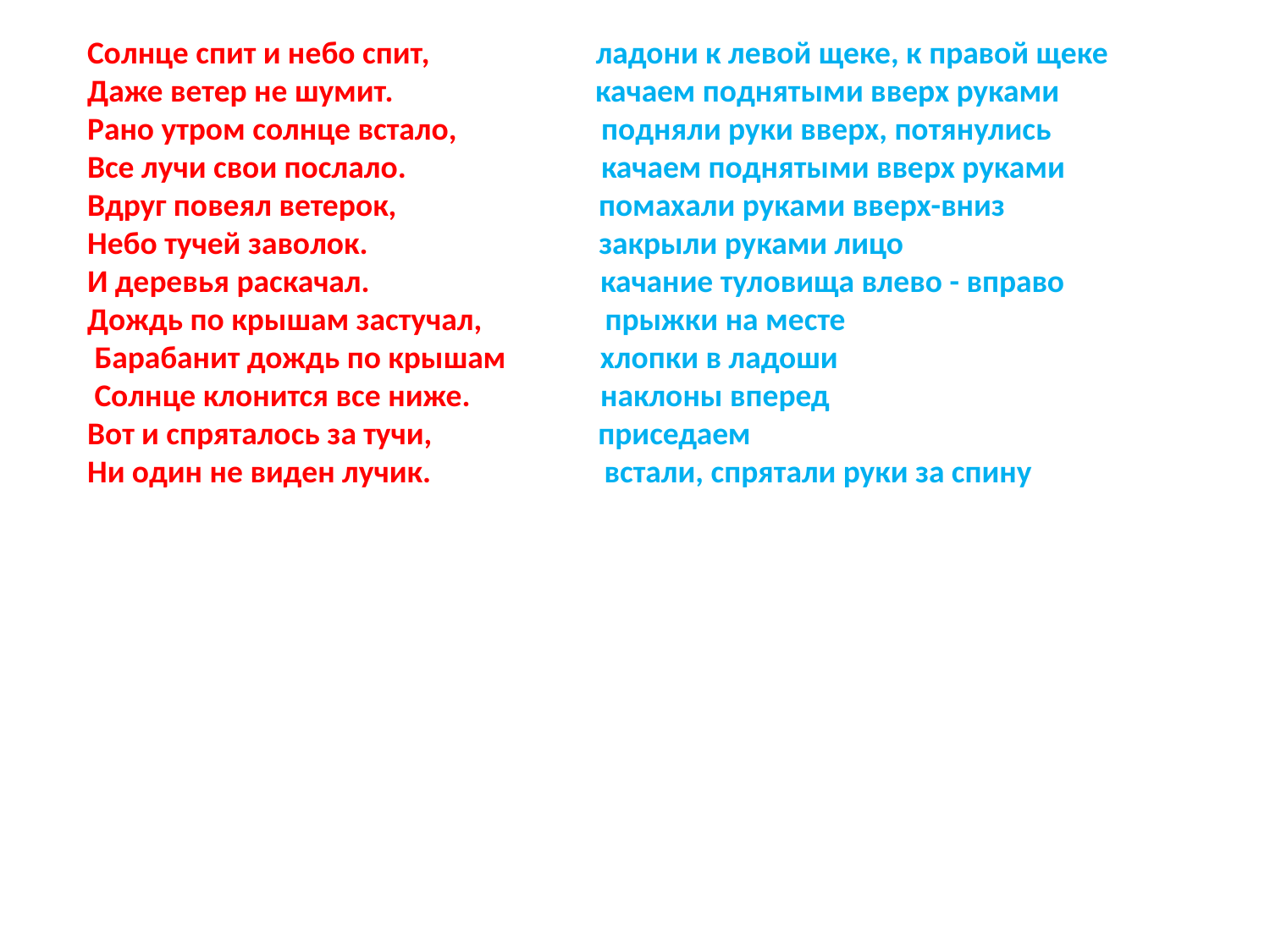

Солнце спит и небо спит,                       ладони к левой щеке, к правой щеке
Даже ветер не шумит.                            качаем поднятыми вверх руками
Рано утром солнце встало,                    подняли руки вверх, потянулись
Все лучи свои послало.                           качаем поднятыми вверх руками
Вдруг повеял ветерок,                            помахали руками вверх-вниз
Небо тучей заволок.                                закрыли руками лицо
И деревья раскачал.                                качание туловища влево - вправо
Дождь по крышам застучал,                 прыжки на месте
 Барабанит дождь по крышам             хлопки в ладоши
 Солнце клонится все ниже.                  наклоны вперед
Вот и спряталось за тучи,                       приседаем
Ни один не виден лучик.                        встали, спрятали руки за спину